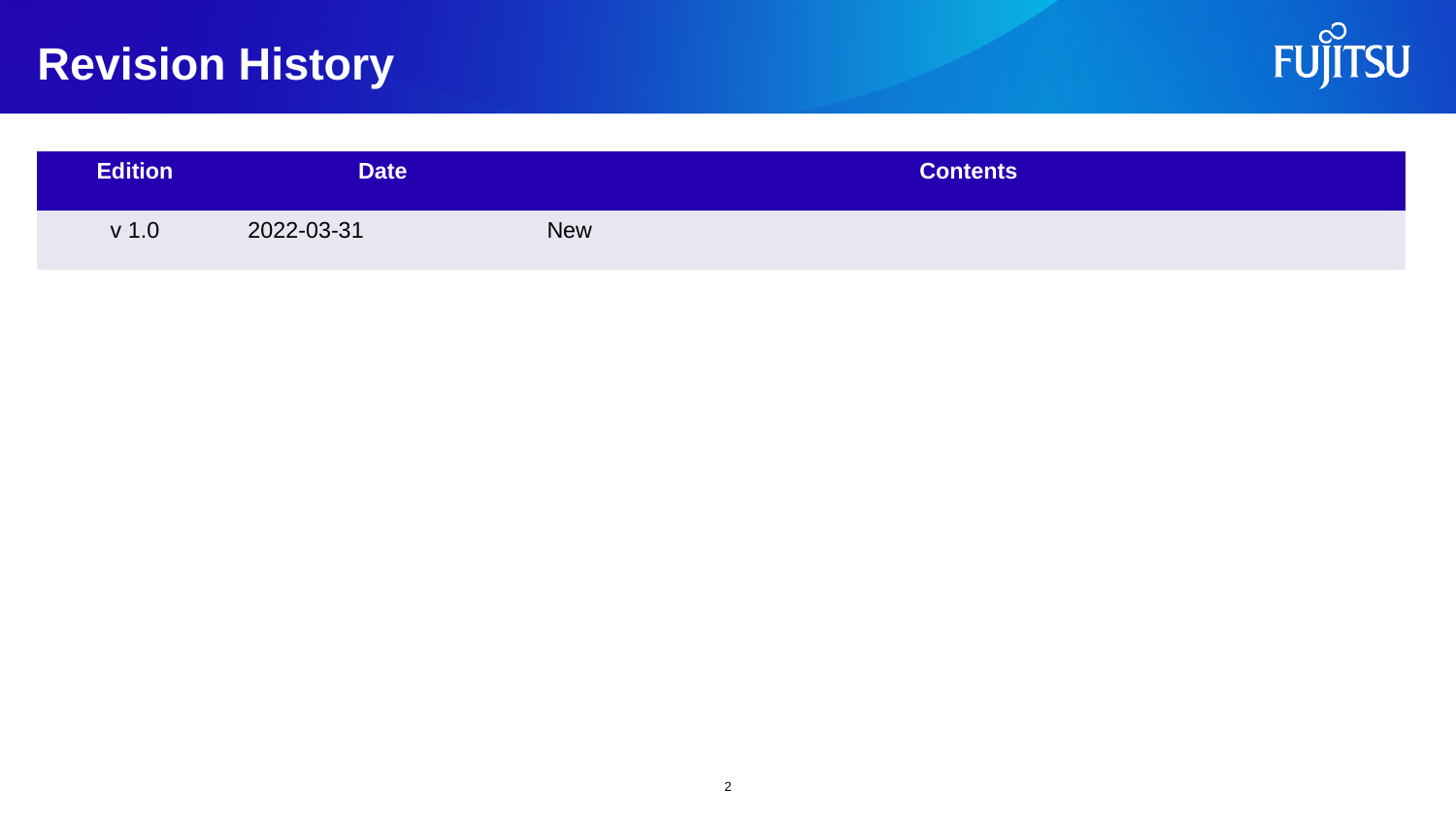

# Revision History
| Edition | Date | Contents |
| --- | --- | --- |
| v 1.0 | 2022-03-31 | New |
2